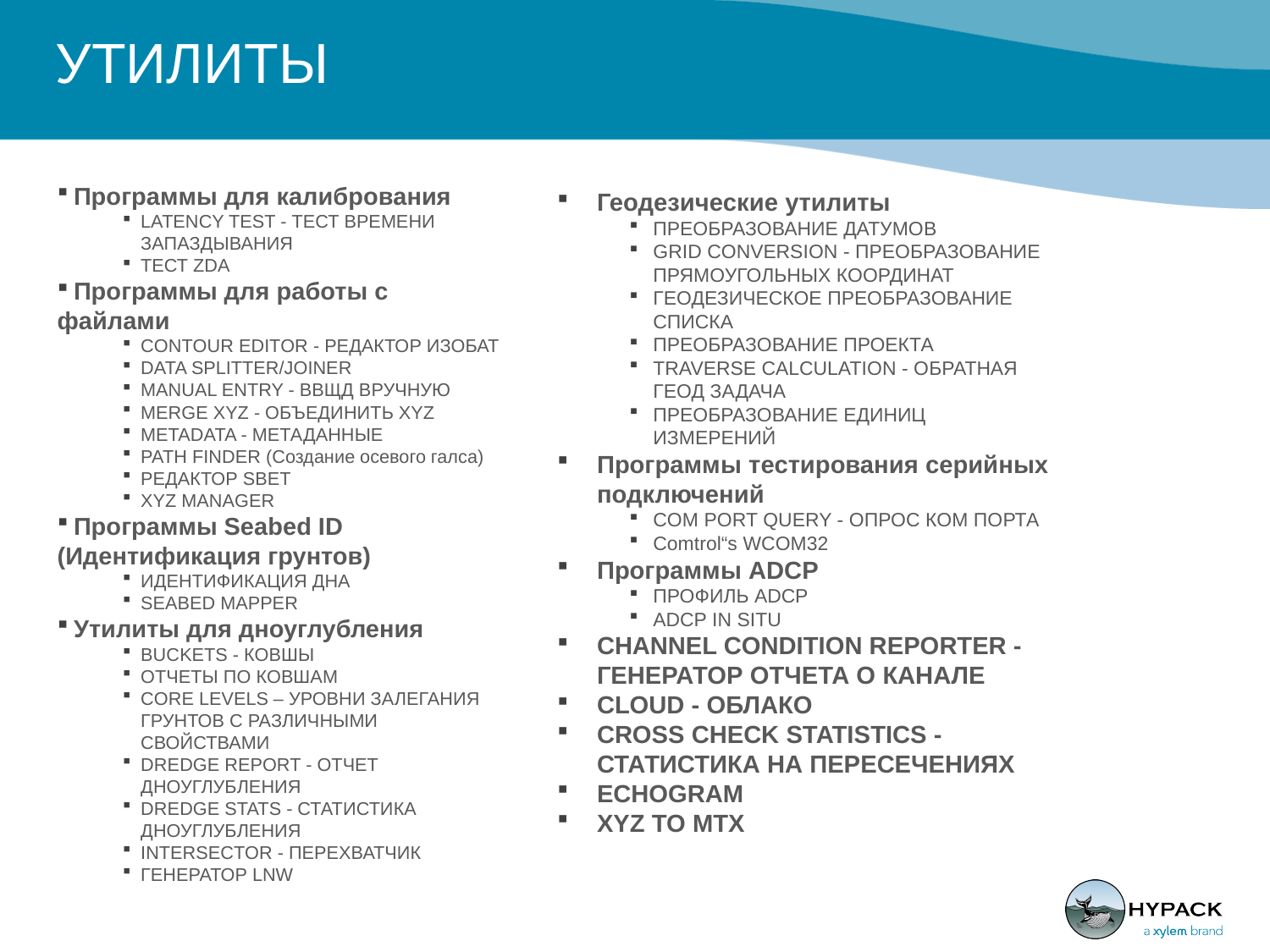

# УТИЛИТЫ
 Программы для калибрования
LATENCY TEST - ТЕСТ ВРЕМЕНИ ЗАПАЗДЫВАНИЯ
ТЕСТ ZDA
 Программы для работы с файлами
CONTOUR EDITOR - РЕДАКТОР ИЗОБАТ
DATA SPLITTER/JOINER
MANUAL ENTRY - ВВЩД ВРУЧНУЮ
MERGE XYZ - ОБЪЕДИНИТЬ XYZ
METADATA - МЕТАДАННЫЕ
PATH FINDER (Создание осевого галса)
РЕДАКТОР SBET
XYZ MANAGER
 Программы Seabed ID (Идентификация грунтов)
ИДЕНТИФИКАЦИЯ ДНА
SEABED MAPPER
 Утилиты для дноуглубления
BUCKETS - КОВШЫ
ОТЧЕТЫ ПО КОВШАМ
CORE LEVELS – УРОВНИ ЗАЛЕГАНИЯ ГРУНТОВ С РАЗЛИЧНЫМИ СВОЙСТВАМИ
DREDGE REPORT - ОТЧЕТ ДНОУГЛУБЛЕНИЯ
DREDGE STATS - СТАТИСТИКА ДНОУГЛУБЛЕНИЯ
INTERSECTOR - ПЕРЕХВАТЧИК
ГЕНЕРАТОР LNW

Геодезические утилиты
ПРЕОБРАЗОВАНИЕ ДАТУМОВ
GRID CONVERSION - ПРЕОБРАЗОВАНИЕ ПРЯМОУГОЛЬНЫХ КООРДИНАТ
ГЕОДЕЗИЧЕСКОЕ ПРЕОБРАЗОВАНИЕ СПИСКА
ПРЕОБРАЗОВАНИЕ ПРОЕКТА
TRAVERSE CALCULATION - ОБРАТНАЯ ГЕОД ЗАДАЧА
ПРЕОБРАЗОВАНИЕ ЕДИНИЦ ИЗМЕРЕНИЙ
Программы тестирования серийных подключений
COM PORT QUERY - ОПРОС КОМ ПОРТА
Comtrol“s WCOM32
Программы ADCP
ПРОФИЛЬ ADCP
ADCP IN SITU
CHANNEL CONDITION REPORTER - ГЕНЕРАТОР ОТЧЕТА О КАНАЛЕ
CLOUD - ОБЛАКО
CROSS CHECK STATISTICS - СТАТИСТИКА НА ПЕРЕСЕЧЕНИЯХ
ECHOGRAM
XYZ TO MTX